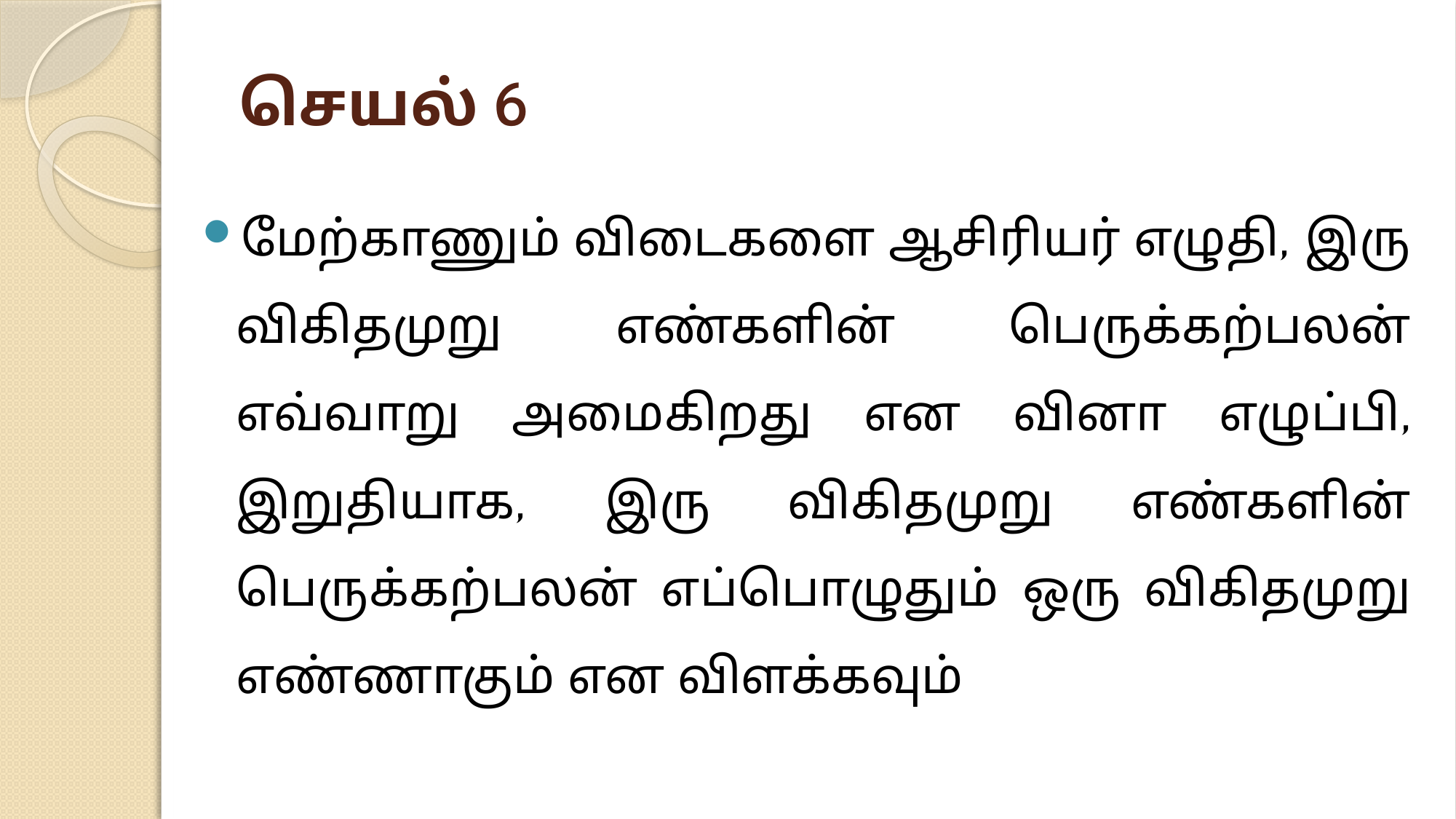

# செயல் 6
மேற்காணும் விடைகளை ஆசிரியர் எழுதி, இரு விகிதமுறு எண்களின் பெருக்கற்பலன் எவ்வாறு அமைகிறது என வினா எழுப்பி, இறுதியாக, இரு விகிதமுறு எண்களின் பெருக்கற்பலன் எப்பொழுதும் ஒரு விகிதமுறு எண்ணாகும் என விளக்கவும்